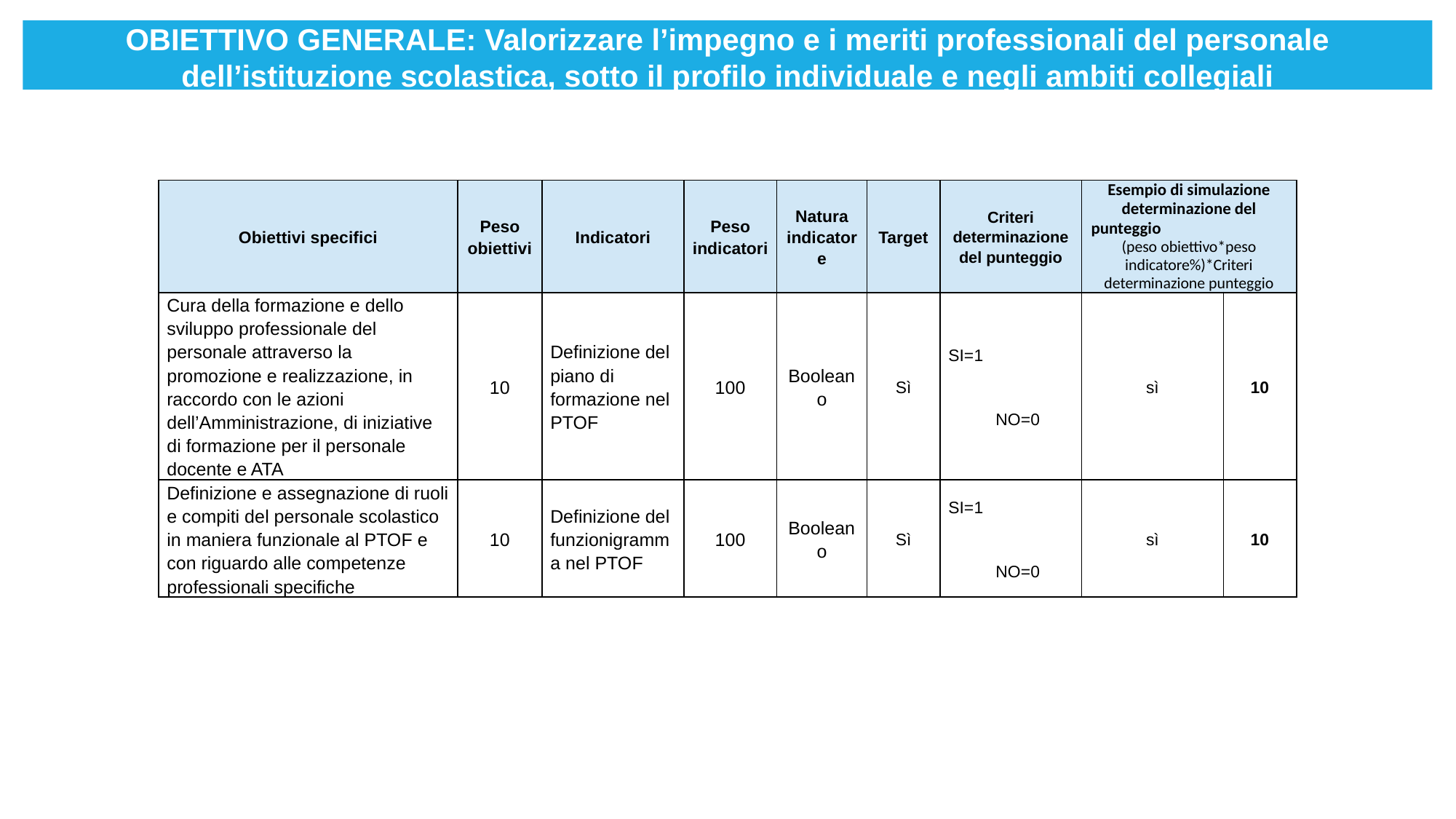

OBIETTIVO GENERALE: Valorizzare l’impegno e i meriti professionali del personale dell’istituzione scolastica, sotto il profilo individuale e negli ambiti collegiali

| Obiettivi specifici | Peso obiettivi | Indicatori | Peso indicatori | Natura indicatore | Target | Criteri determinazione del punteggio | Esempio di simulazione determinazione del punteggio (peso obiettivo\*peso indicatore%)\*Criteri determinazione punteggio |  |
| --- | --- | --- | --- | --- | --- | --- | --- | --- |
| Cura della formazione e dello sviluppo professionale del personale attraverso la promozione e realizzazione, in raccordo con le azioni dell’Amministrazione, di iniziative di formazione per il personale docente e ATA | 10 | Definizione del piano di formazione nel PTOF | 100 | Booleano | Sì | SI=1 NO=0 | sì | 10 |
| Definizione e assegnazione di ruoli e compiti del personale scolastico in maniera funzionale al PTOF e con riguardo alle competenze professionali specifiche | 10 | Definizione del funzionigramma nel PTOF | 100 | Booleano | Sì | SI=1 NO=0 | sì | 10 |